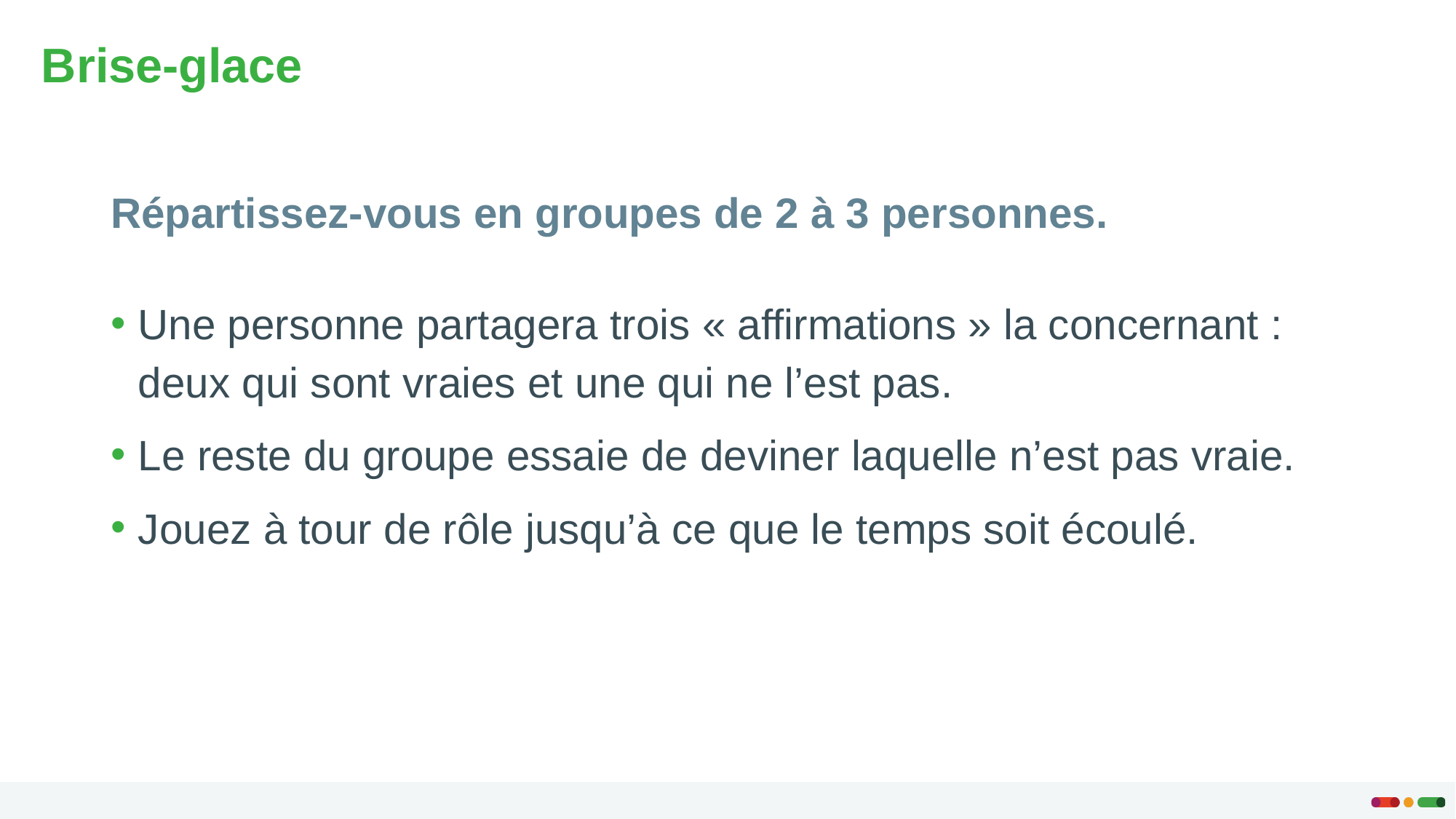

# Brise-glace
Répartissez-vous en groupes de 2 à 3 personnes.

Une personne partagera trois « affirmations » la concernant :
deux qui sont vraies et une qui ne l’est pas.
Le reste du groupe essaie de deviner laquelle n’est pas vraie.
Jouez à tour de rôle jusqu’à ce que le temps soit écoulé.